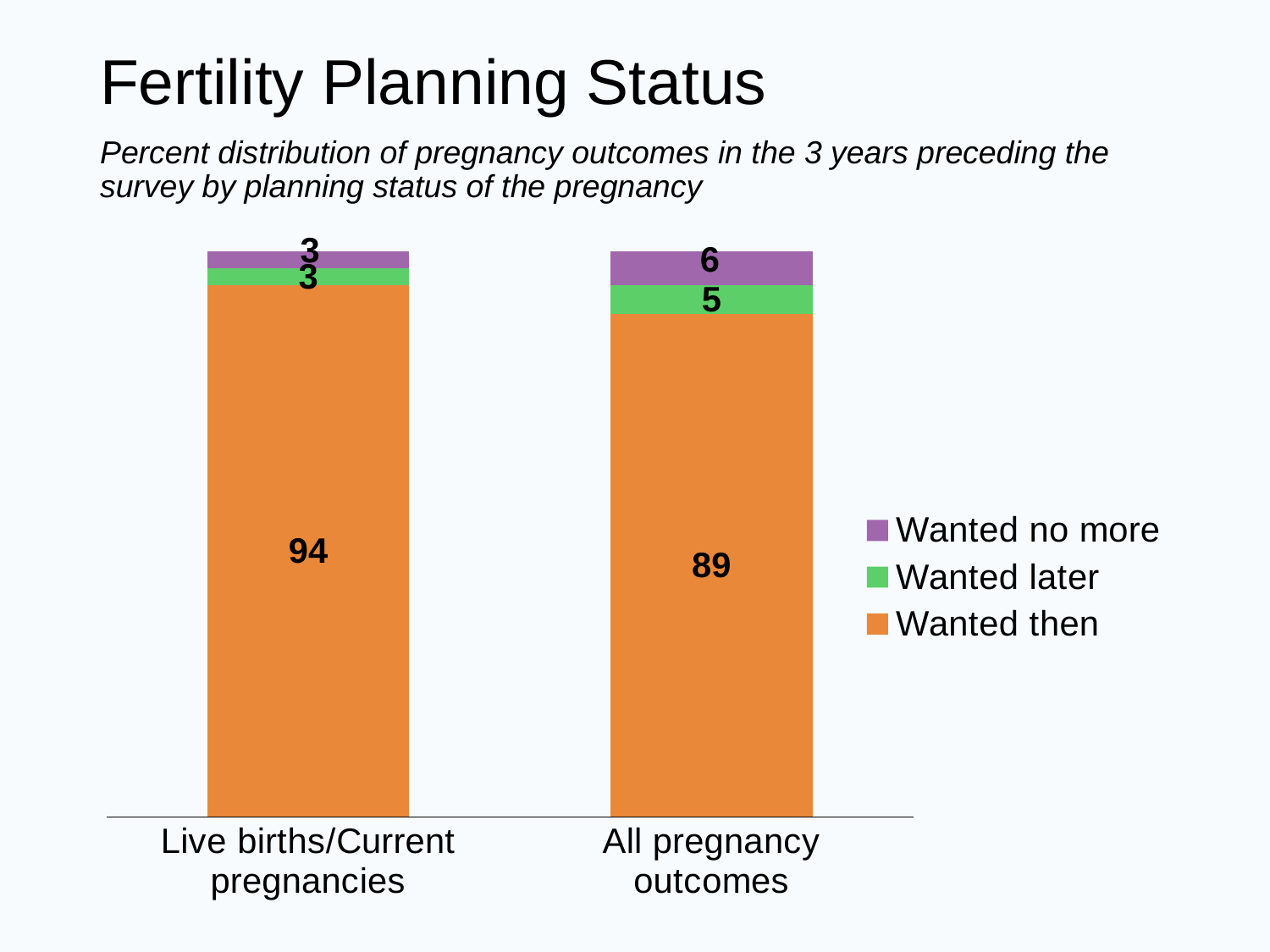

# Fertility Planning Status
Percent distribution of pregnancy outcomes in the 3 years preceding the survey by planning status of the pregnancy

### Chart

| Category | Wanted then | Wanted later | Wanted no more |
|---|---|---|---|
| Live births/Current pregnancies | 94.0 | 3.0 | 3.0 |
| All pregnancy outcomes | 89.0 | 5.0 | 6.0 |